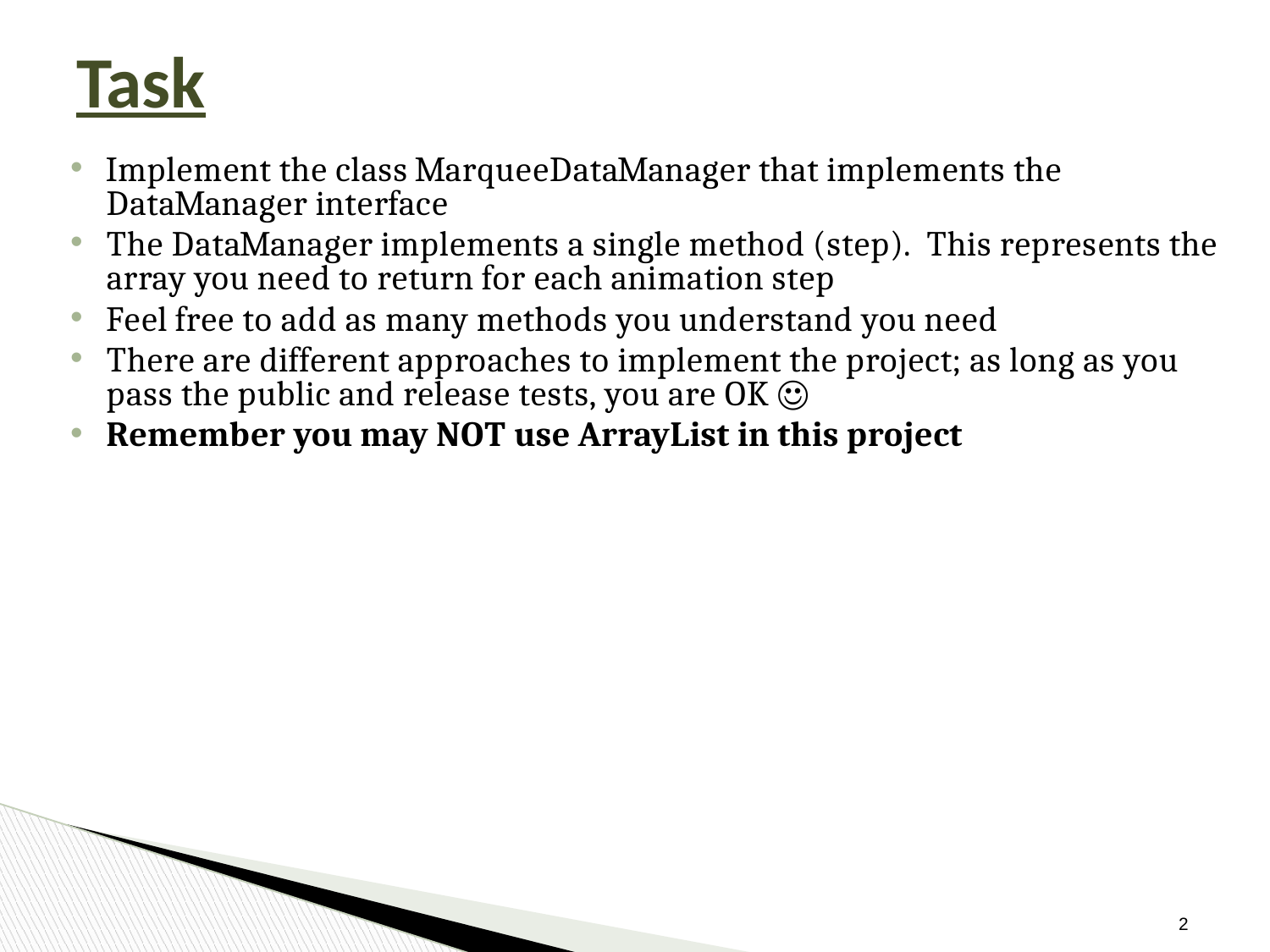

# Task
Implement the class MarqueeDataManager that implements the DataManager interface
The DataManager implements a single method (step).  This represents the array you need to return for each animation step
Feel free to add as many methods you understand you need
There are different approaches to implement the project; as long as you pass the public and release tests, you are OK ☺
Remember you may NOT use ArrayList in this project

2